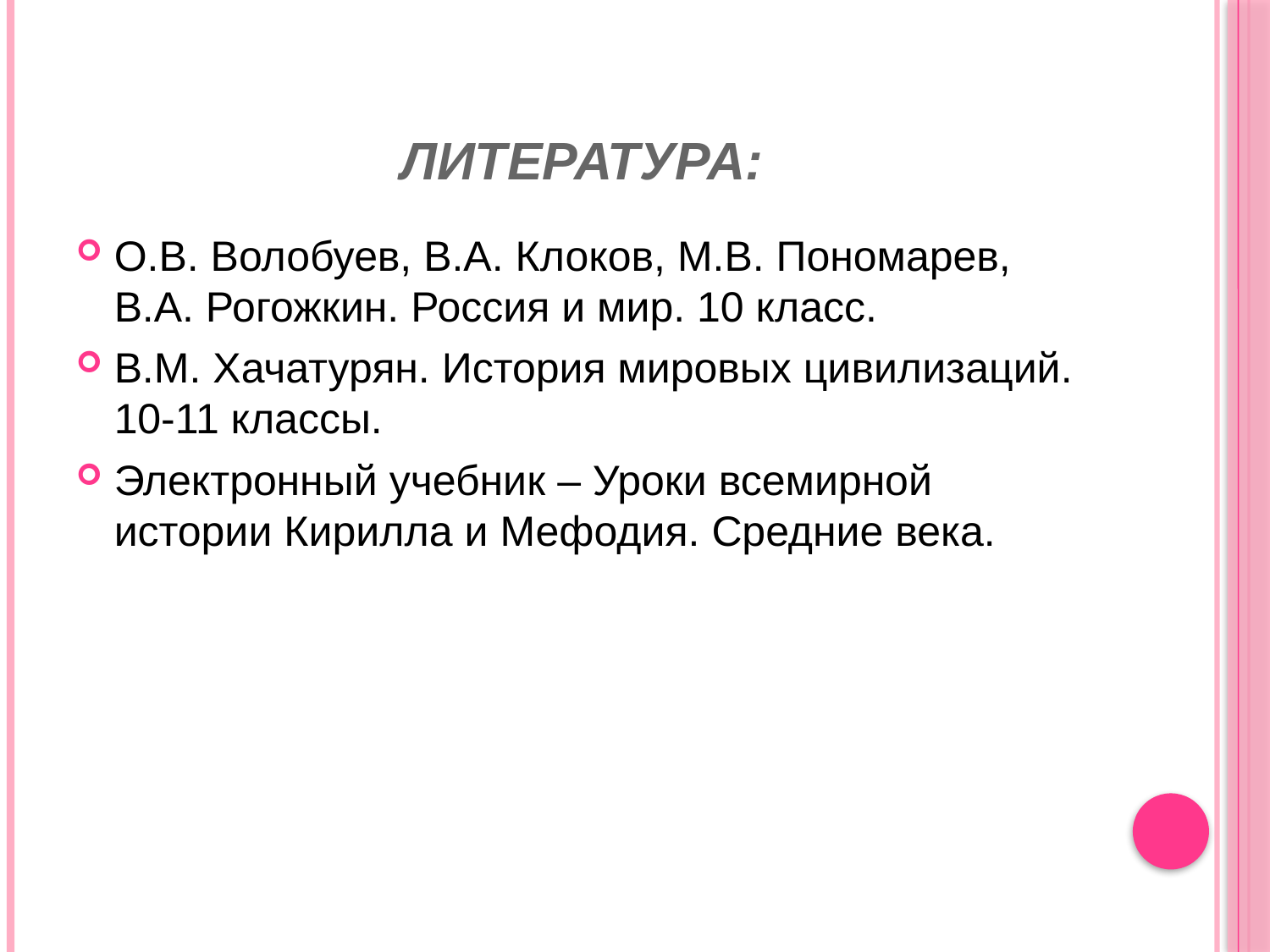

# Литература:
О.В. Волобуев, В.А. Клоков, М.В. Пономарев, В.А. Рогожкин. Россия и мир. 10 класс.
В.М. Хачатурян. История мировых цивилизаций. 10-11 классы.
Электронный учебник – Уроки всемирной истории Кирилла и Мефодия. Средние века.